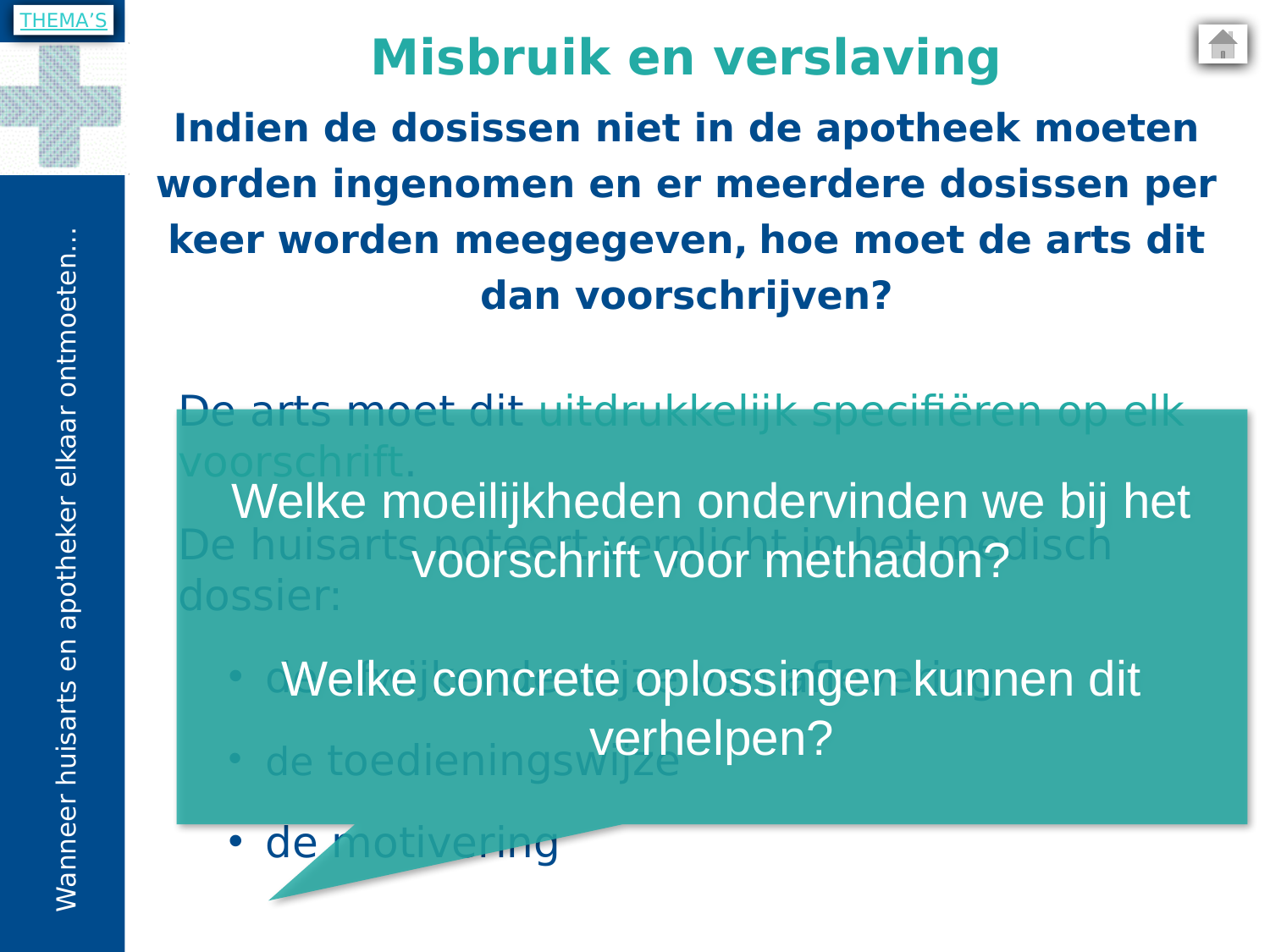

THEMA’S

Misbruik en verslaving
Indien de dosissen niet in de apotheek moeten worden ingenomen en er meerdere dosissen per keer worden meegegeven, hoe moet de arts dit dan voorschrijven?

De arts moet dit uitdrukkelijk specifiëren op elk voorschrift.
De huisarts noteert verplicht in het medisch dossier:
de afwijkende wijze van aflevering
de toedieningswijze
de motivering

Welke moeilijkheden ondervinden we bij het voorschrift voor methadon?

Welke concrete oplossingen kunnen dit verhelpen?